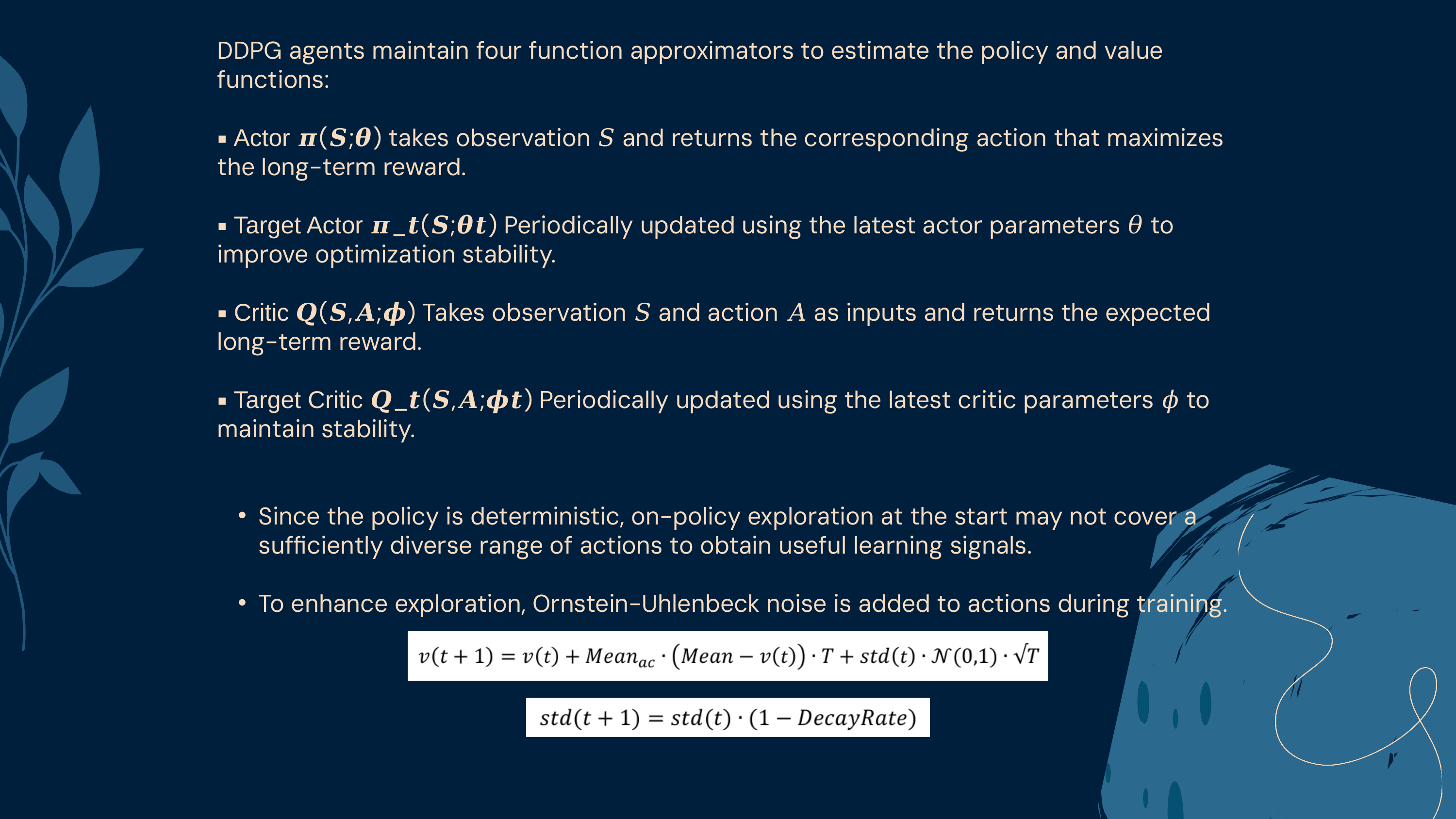

DDPG agents maintain four function approximators to estimate the policy and value
functions:

▪ Actor 𝝅(𝑺;⁡𝜽) takes observation 𝑆 and returns the corresponding action that maximizes the long-term reward.

▪ Target Actor 𝝅_𝒕(𝑺;𝜽𝒕) Periodically updated using the latest actor parameters 𝜃 to improve optimization stability.

▪ Critic 𝑸(𝑺,𝑨;𝝓⁡) Takes observation 𝑆 and action 𝐴 as inputs and returns the expected long-term reward.

▪ Target Critic 𝑸_𝒕(𝑺,𝑨;⁡𝝓𝒕) Periodically updated using the latest critic parameters 𝜙 to maintain stability.

Since the policy is deterministic, on-policy exploration at the start may not cover a sufficiently diverse range of actions to obtain useful learning signals.

To enhance exploration, Ornstein-Uhlenbeck noise is added to actions during training.